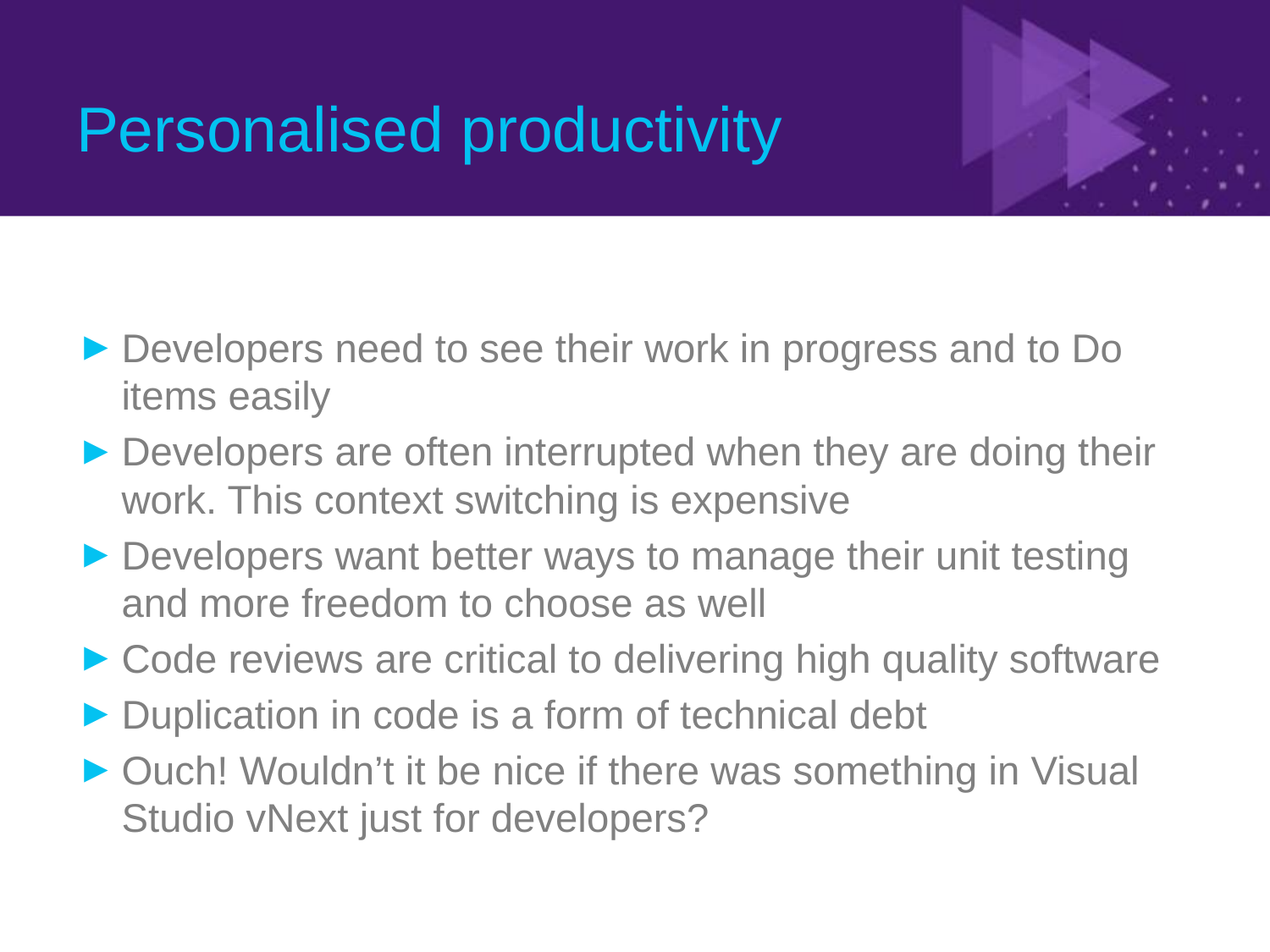

# Personalised productivity
Developers need to see their work in progress and to Do items easily
Developers are often interrupted when they are doing their work. This context switching is expensive
Developers want better ways to manage their unit testing and more freedom to choose as well
Code reviews are critical to delivering high quality software
Duplication in code is a form of technical debt
Ouch! Wouldn’t it be nice if there was something in Visual Studio vNext just for developers?